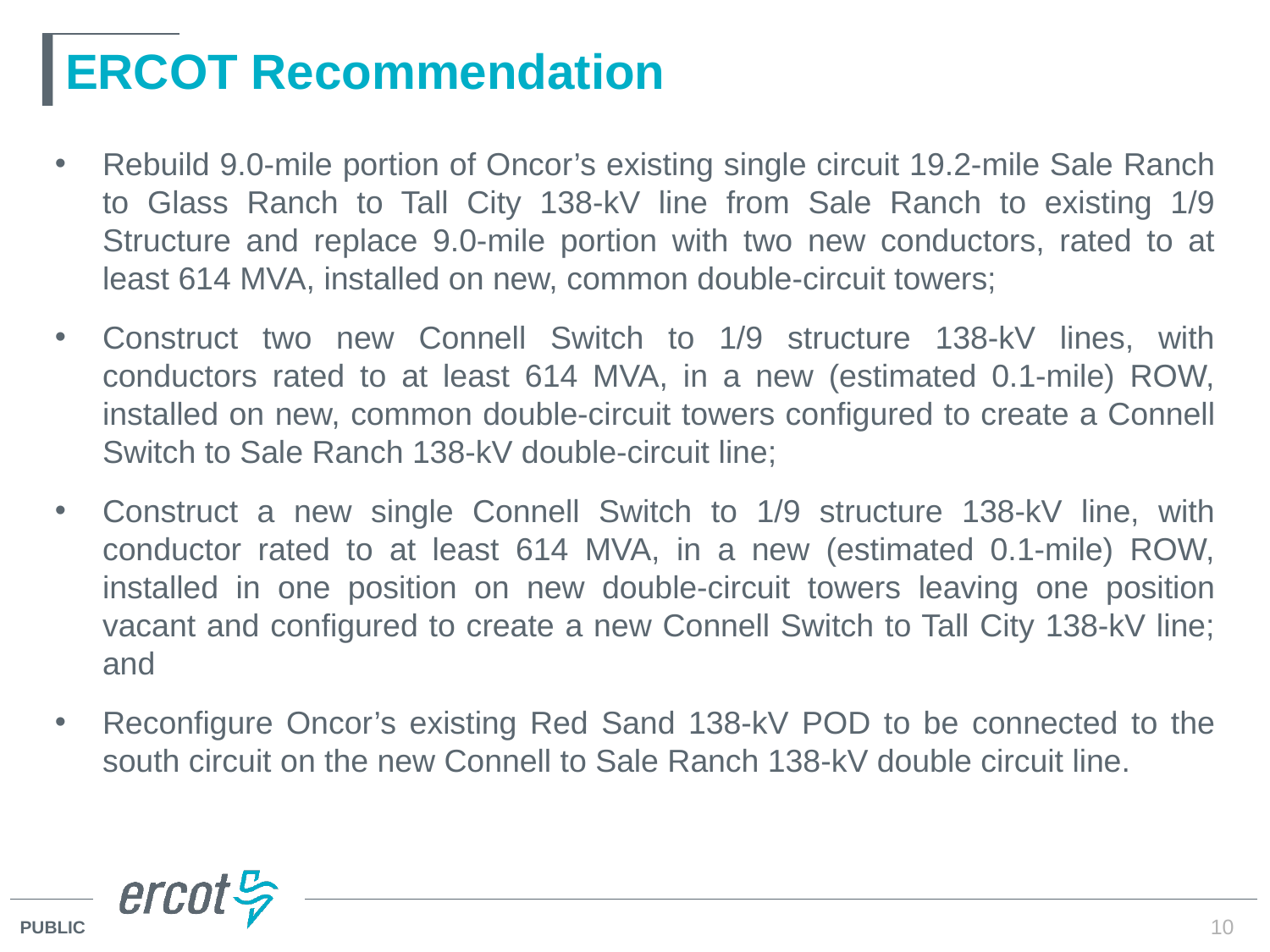

# ERCOT Recommendation
Rebuild 9.0-mile portion of Oncor’s existing single circuit 19.2-mile Sale Ranch to Glass Ranch to Tall City 138-kV line from Sale Ranch to existing 1/9 Structure and replace 9.0-mile portion with two new conductors, rated to at least 614 MVA, installed on new, common double-circuit towers;
Construct two new Connell Switch to 1/9 structure 138-kV lines, with conductors rated to at least 614 MVA, in a new (estimated 0.1-mile) ROW, installed on new, common double-circuit towers configured to create a Connell Switch to Sale Ranch 138-kV double-circuit line;
Construct a new single Connell Switch to 1/9 structure 138-kV line, with conductor rated to at least 614 MVA, in a new (estimated 0.1-mile) ROW, installed in one position on new double-circuit towers leaving one position vacant and configured to create a new Connell Switch to Tall City 138-kV line; and
Reconfigure Oncor’s existing Red Sand 138-kV POD to be connected to the south circuit on the new Connell to Sale Ranch 138-kV double circuit line.
10